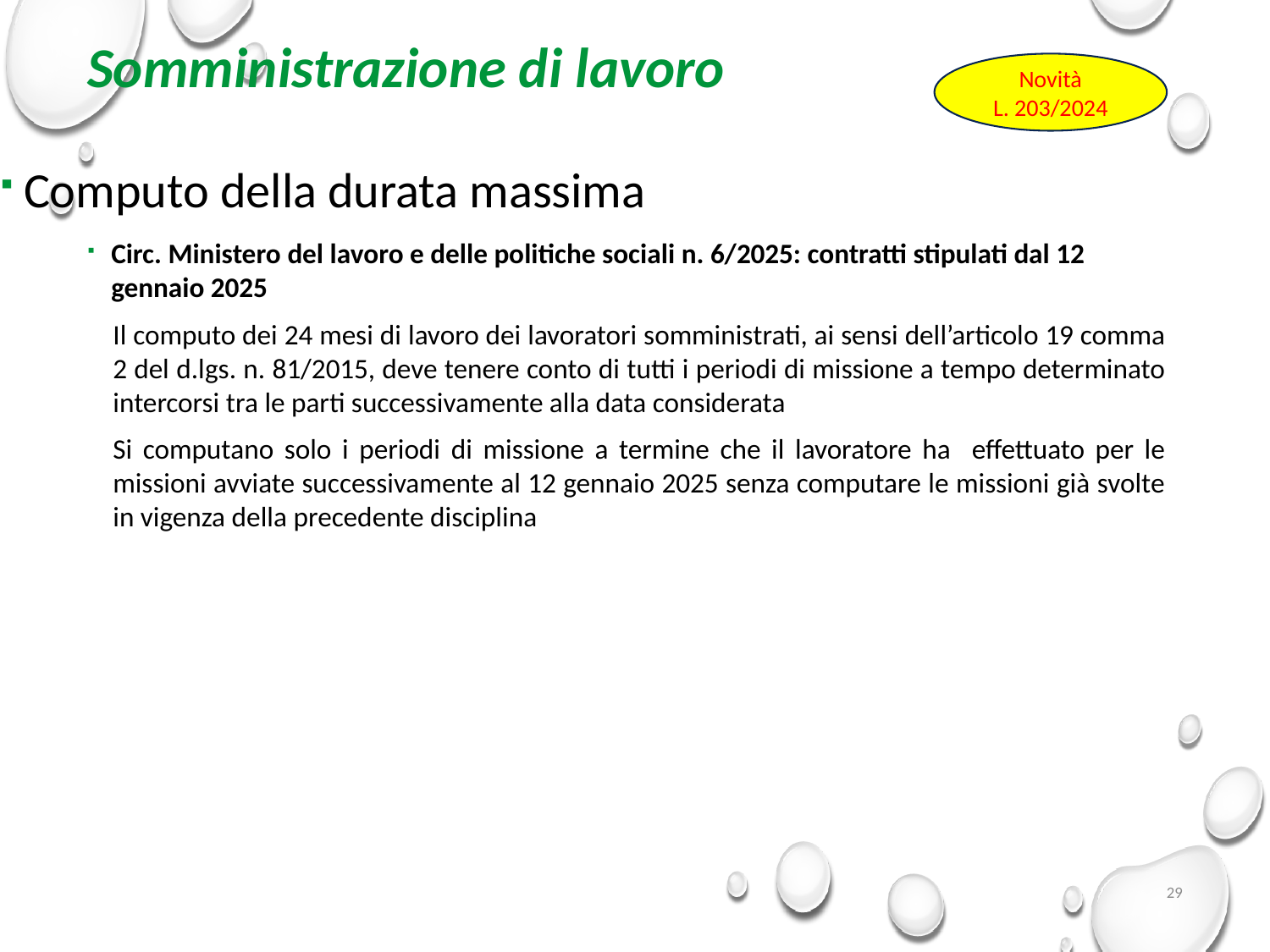

# Somministrazione di lavoro
Novità
L. 203/2024
Computo della durata massima

Circ. Ministero del lavoro e delle politiche sociali n. 6/2025: contratti stipulati dal 12 gennaio 2025
Il computo dei 24 mesi di lavoro dei lavoratori somministrati, ai sensi dell’articolo 19 comma 2 del d.lgs. n. 81/2015, deve tenere conto di tutti i periodi di missione a tempo determinato intercorsi tra le parti successivamente alla data considerata
Si computano solo i periodi di missione a termine che il lavoratore ha  effettuato per le missioni avviate successivamente al 12 gennaio 2025 senza computare le missioni già svolte in vigenza della precedente disciplina

29